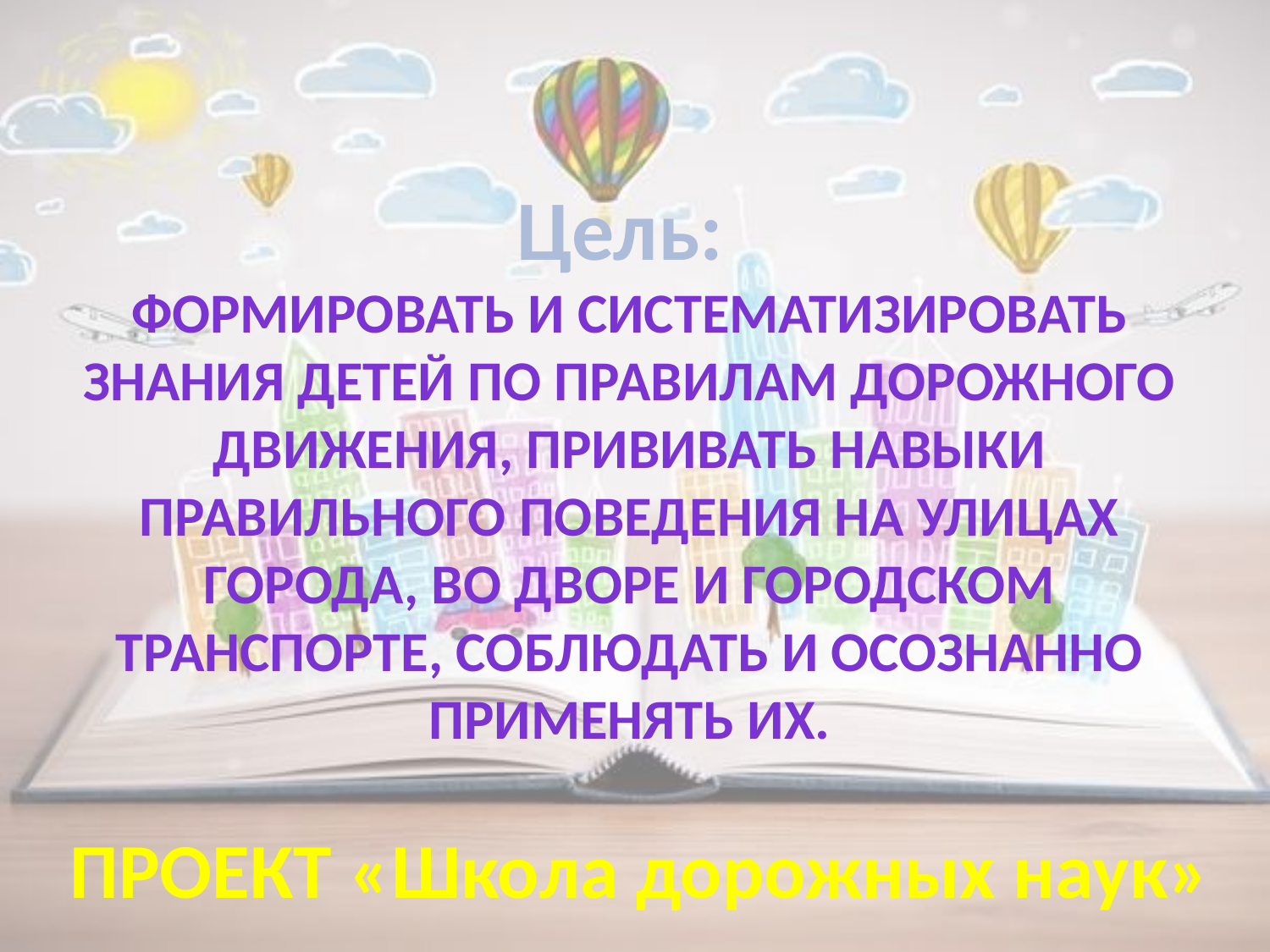

Цель:
формировать и систематизировать знания детей по правилам дорожного движения, прививать навыки правильного поведения на улицах города, во дворе и городском транспорте, соблюдать и осознанно применять их.
ПРОЕКТ «Школа дорожных наук»